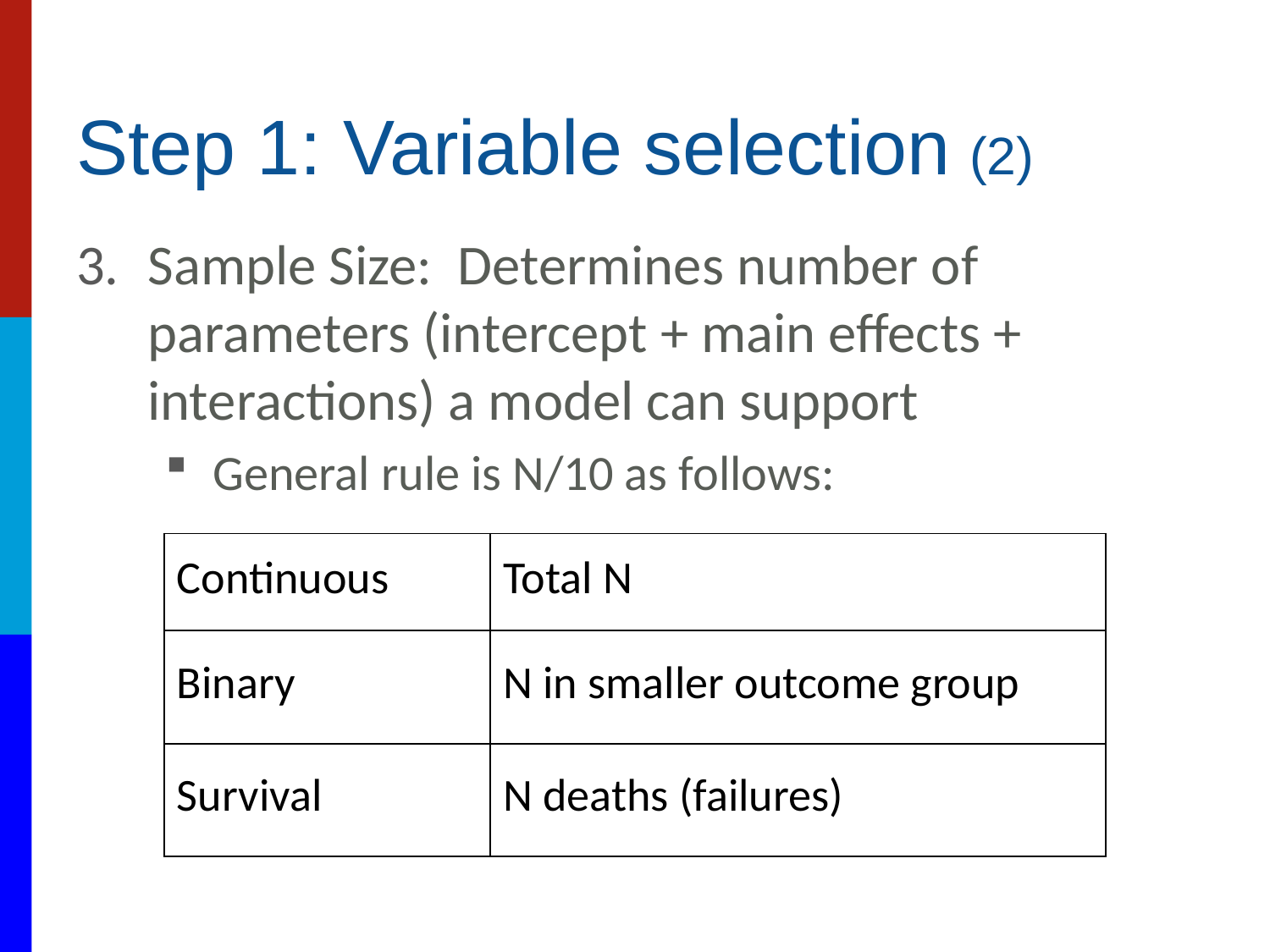

# Step 1: Variable selection (2)
Sample Size:  Determines number of parameters (intercept + main effects + interactions) a model can support
General rule is N/10 as follows:
| Continuous | Total N |
| --- | --- |
| Binary | N in smaller outcome group |
| Survival | N deaths (failures) |